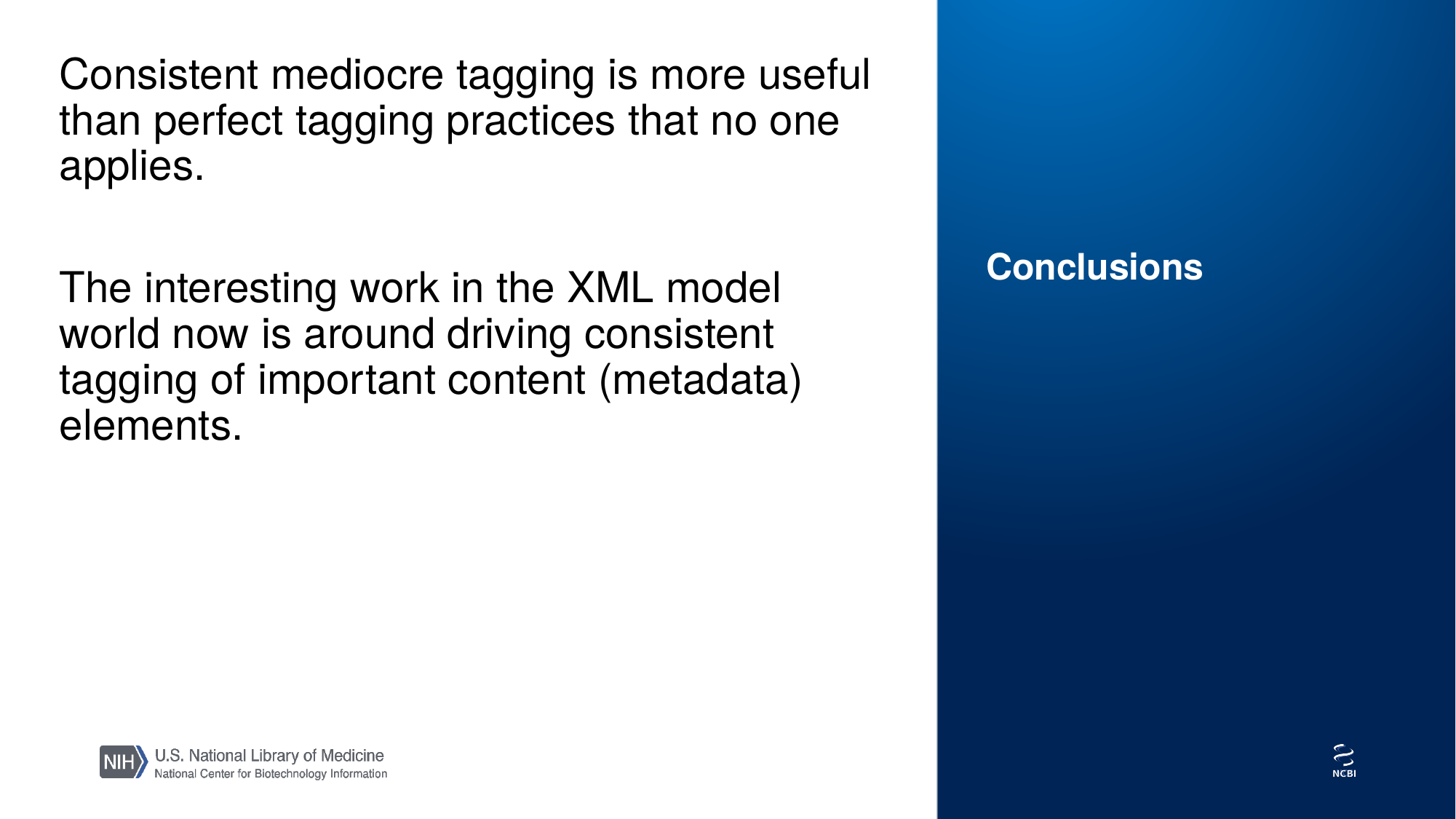

Consistent mediocre tagging is more useful than perfect tagging practices that no one applies.

The interesting work in the XML model world now is around driving consistent tagging of important content (metadata) elements.
Conclusions